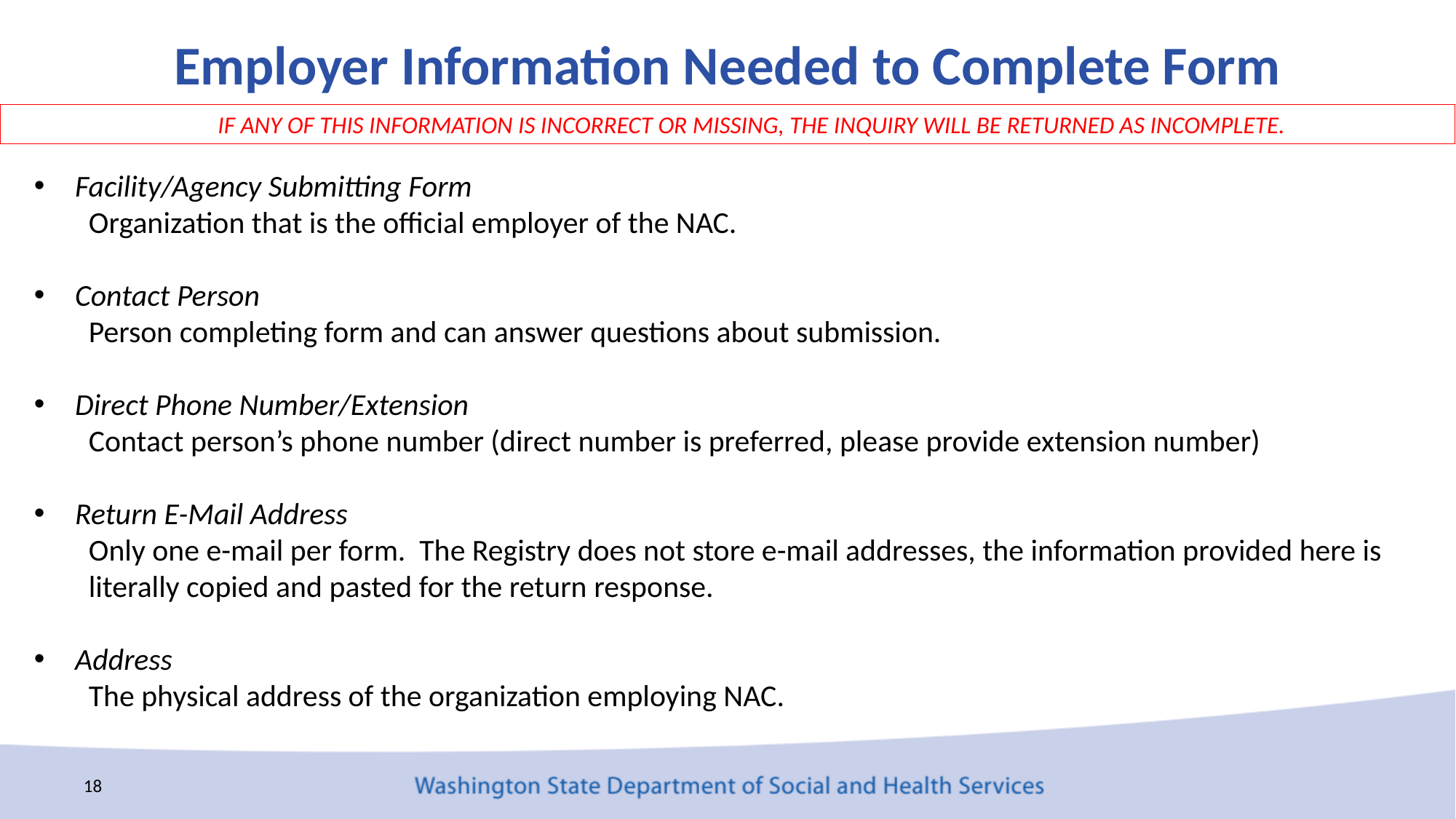

# Employer Information Needed to Complete Form
IF ANY OF THIS INFORMATION IS INCORRECT OR MISSING, THE INQUIRY WILL BE RETURNED AS INCOMPLETE.
Facility/Agency Submitting Form
Organization that is the official employer of the NAC.
Contact Person
Person completing form and can answer questions about submission.
Direct Phone Number/Extension
Contact person’s phone number (direct number is preferred, please provide extension number)
Return E-Mail Address
Only one e-mail per form.  The Registry does not store e-mail addresses, the information provided here is literally copied and pasted for the return response.
Address
The physical address of the organization employing NAC.
18